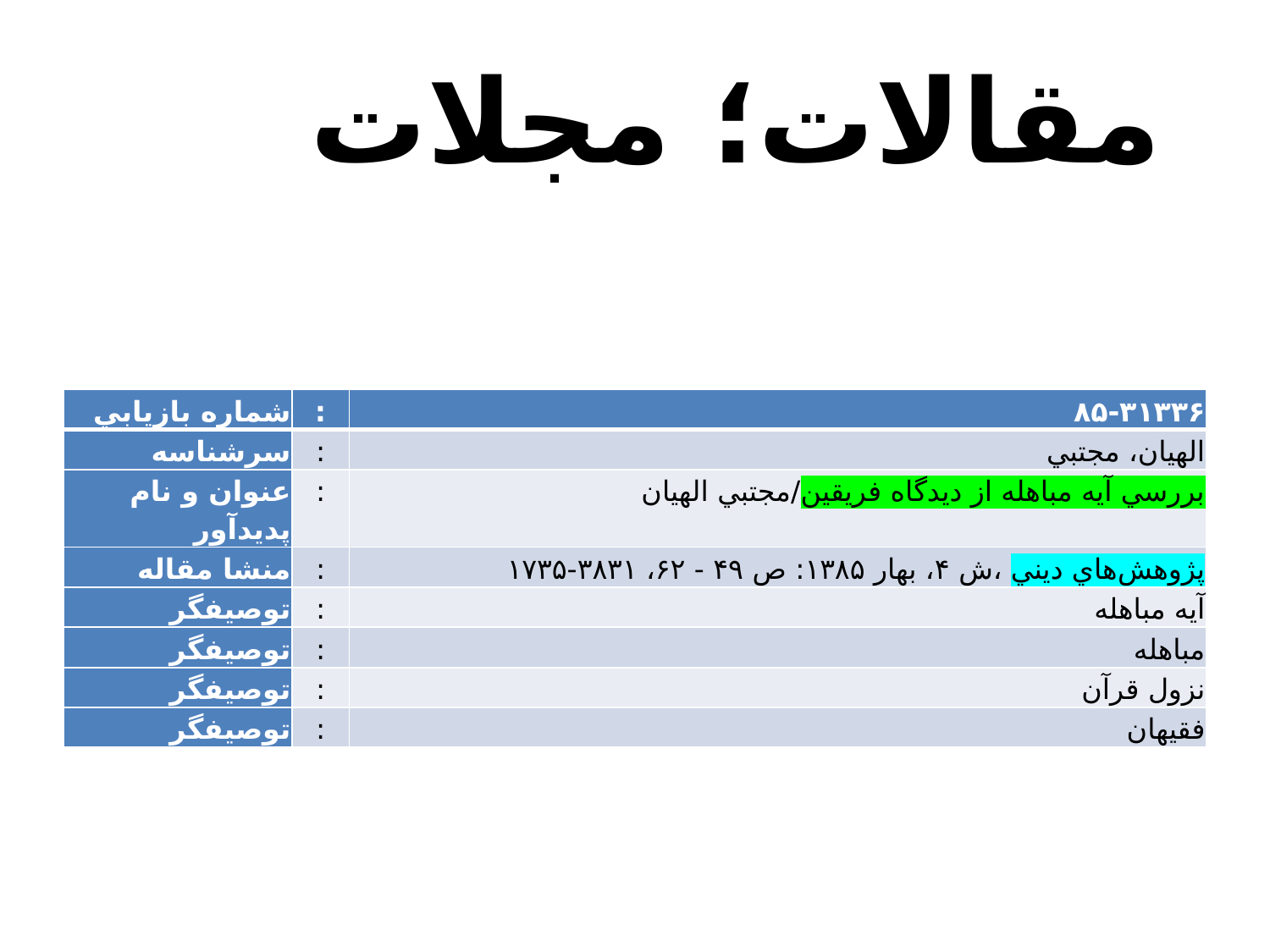

مقالات؛ مجلات

| ‏شماره بازيابي | : | ۸۵-۳۱۳۳۶ |
| --- | --- | --- |
| ‏سرشناسه | : | الهيان، مجتبي |
| ‏عنوان و نام پديدآور | : | بررسي آيه مباهله از ديدگاه فريقين/مجتبي الهيان |
| ‏منشا مقاله | : | پژوهش‌هاي ديني ،ش ۴، بهار ۱۳۸۵: ص ۴۹ - ۶۲، ۳۸۳۱-۱۷۳۵ |
| ‏توصيفگر | : | آيه مباهله |
| ‏توصيفگر | : | م‍ب‍اه‍ل‍ه‌ |
| ‏توصيفگر | : | ن‍زول‌ ق‍رآن‌ |
| ‏توصيفگر | : | ف‍ق‍ي‍ه‍ان‌ |